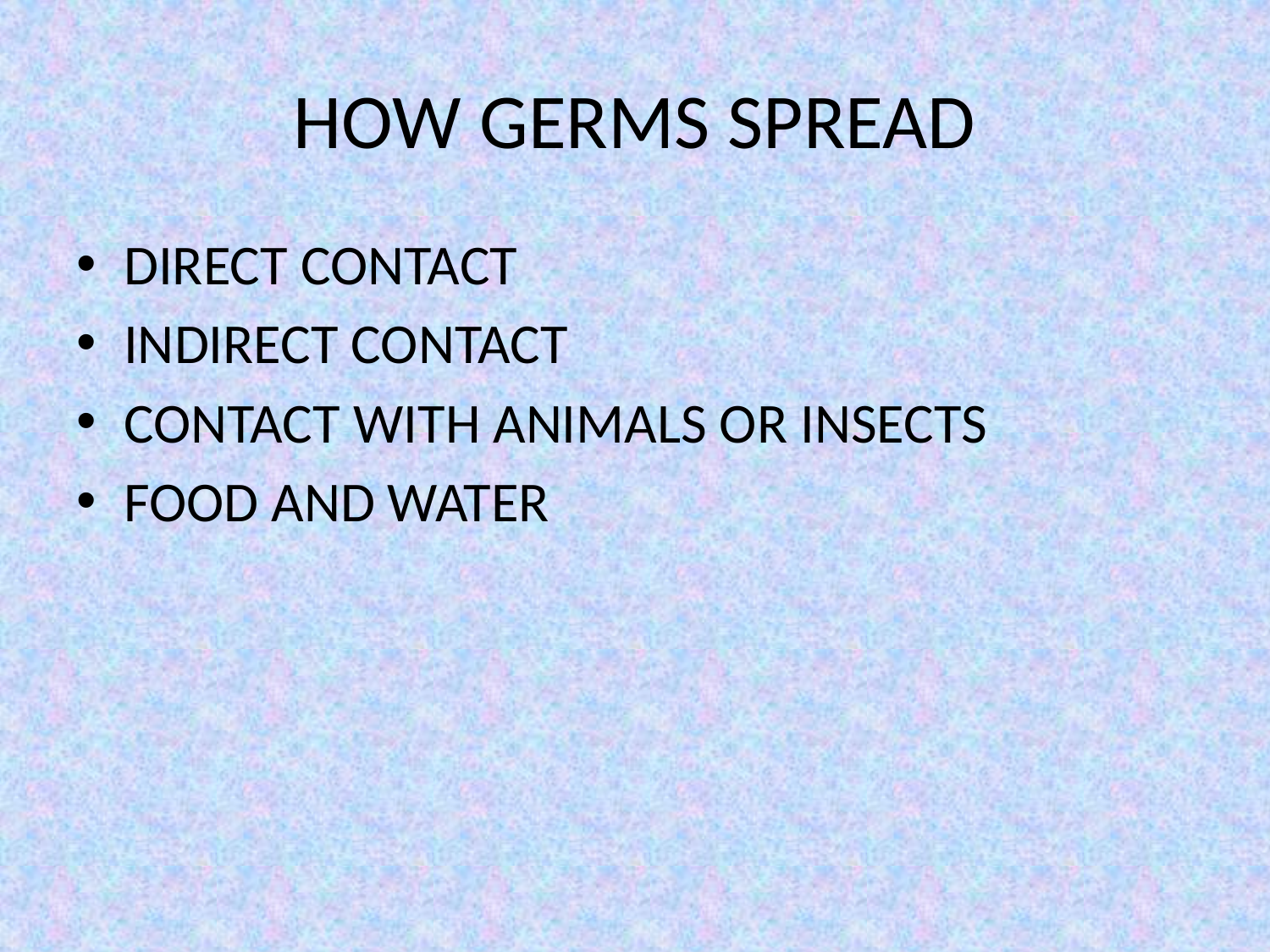

# HOW GERMS SPREAD
DIRECT CONTACT
INDIRECT CONTACT
CONTACT WITH ANIMALS OR INSECTS
FOOD AND WATER